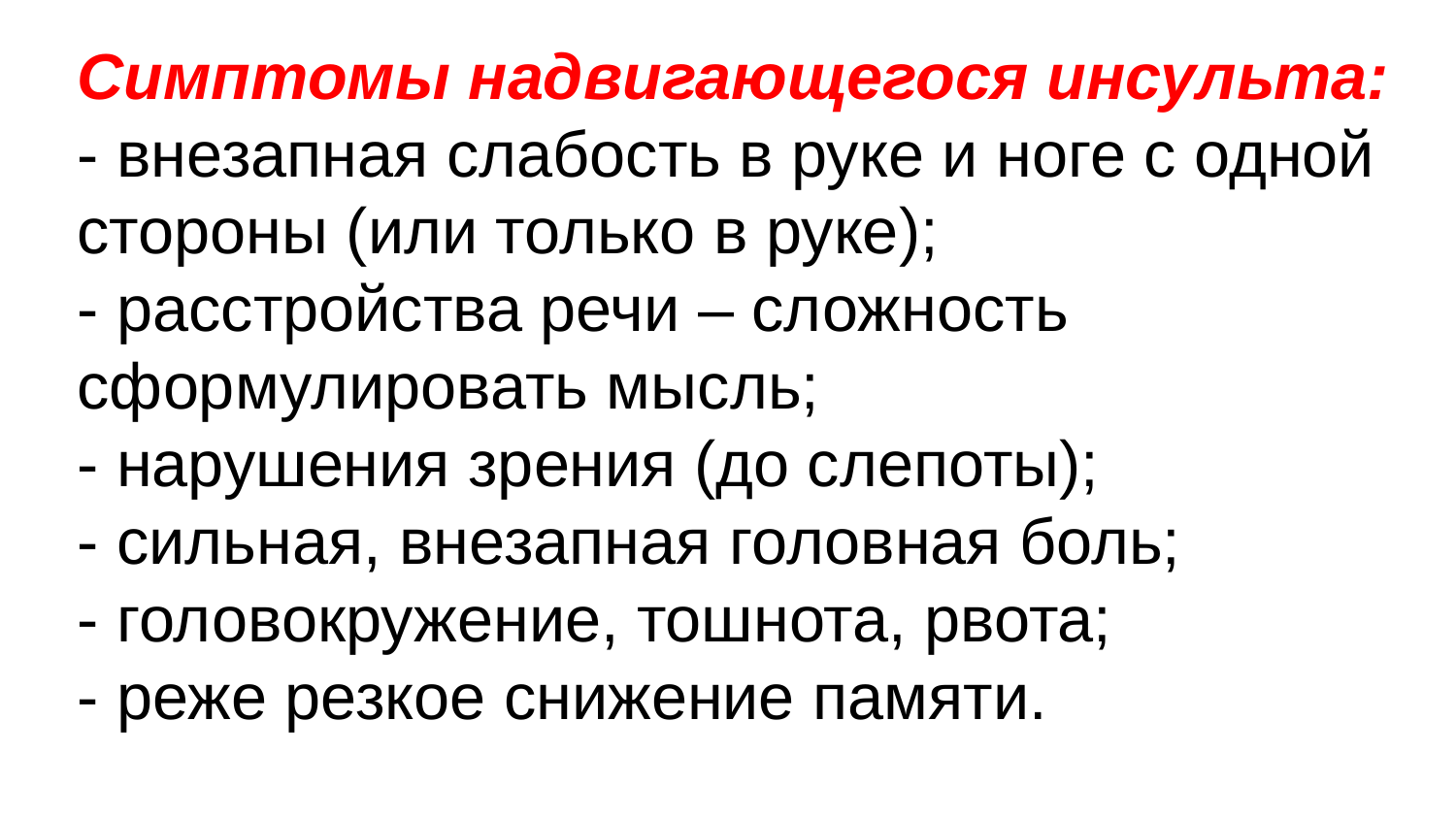

Симптомы надвигающегося инсульта:
- внезапная слабость в руке и ноге с одной стороны (или только в руке);
- расстройства речи – сложность сформулировать мысль;
- нарушения зрения (до слепоты);
- сильная, внезапная головная боль;
- головокружение, тошнота, рвота;
- реже резкое снижение памяти.